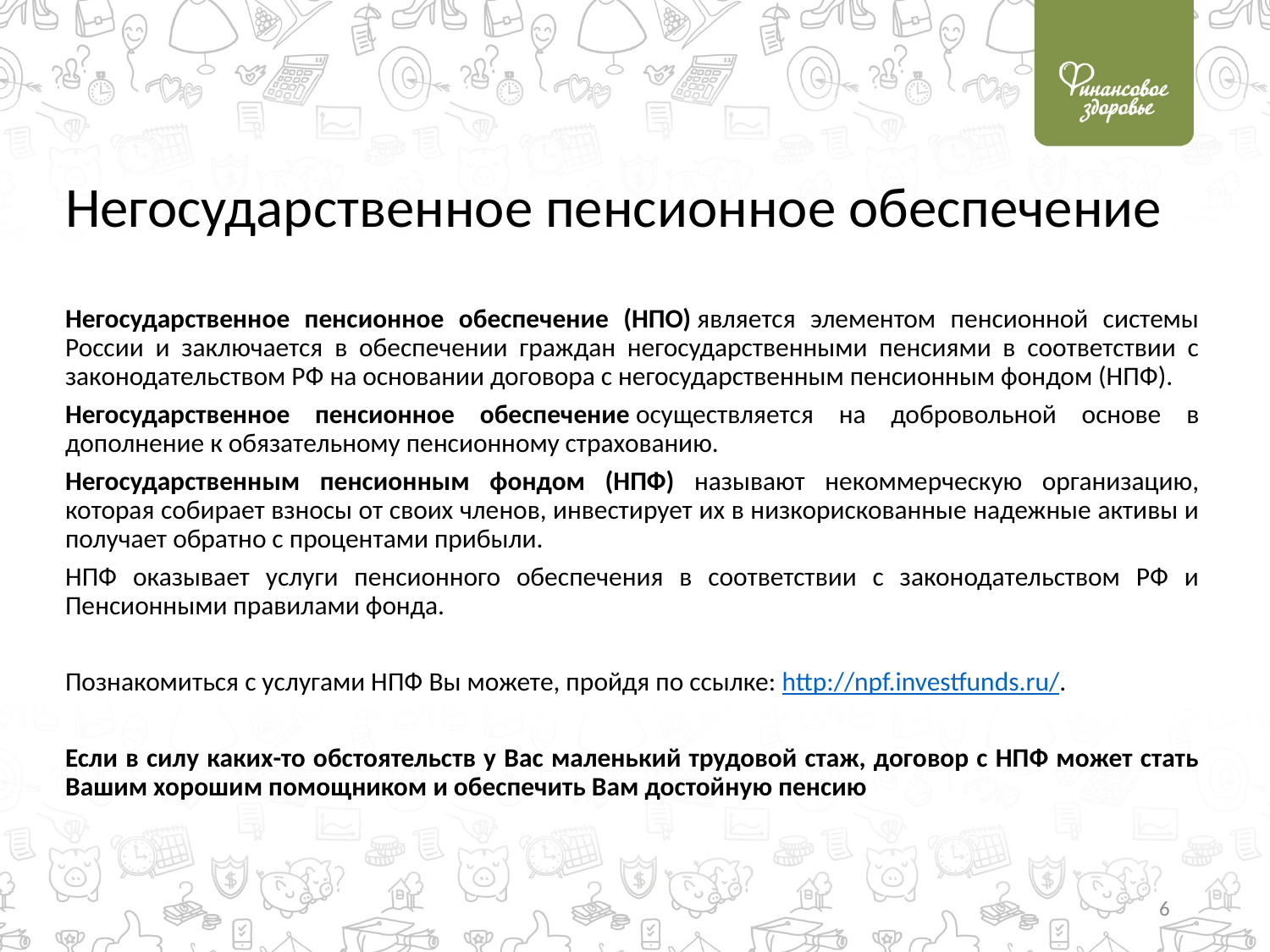

# Негосударственное пенсионное обеспечение
Негосударственное пенсионное обеспечение (НПО) является элементом пенсионной системы России и заключается в обеспечении граждан негосударственными пенсиями в соответствии с законодательством РФ на основании договора с негосударственным пенсионным фондом (НПФ).
Негосударственное пенсионное обеспечение осуществляется на добровольной основе в дополнение к обязательному пенсионному страхованию.
Негосударственным пенсионным фондом (НПФ) называют некоммерческую организацию, которая собирает взносы от своих членов, инвестирует их в низкорискованные надежные активы и получает обратно с процентами прибыли.
НПФ оказывает услуги пенсионного обеспечения в соответствии с законодательством РФ и Пенсионными правилами фонда.

Познакомиться с услугами НПФ Вы можете, пройдя по ссылке: http://npf.investfunds.ru/.

Если в силу каких-то обстоятельств у Вас маленький трудовой стаж, договор с НПФ может стать Вашим хорошим помощником и обеспечить Вам достойную пенсию

6